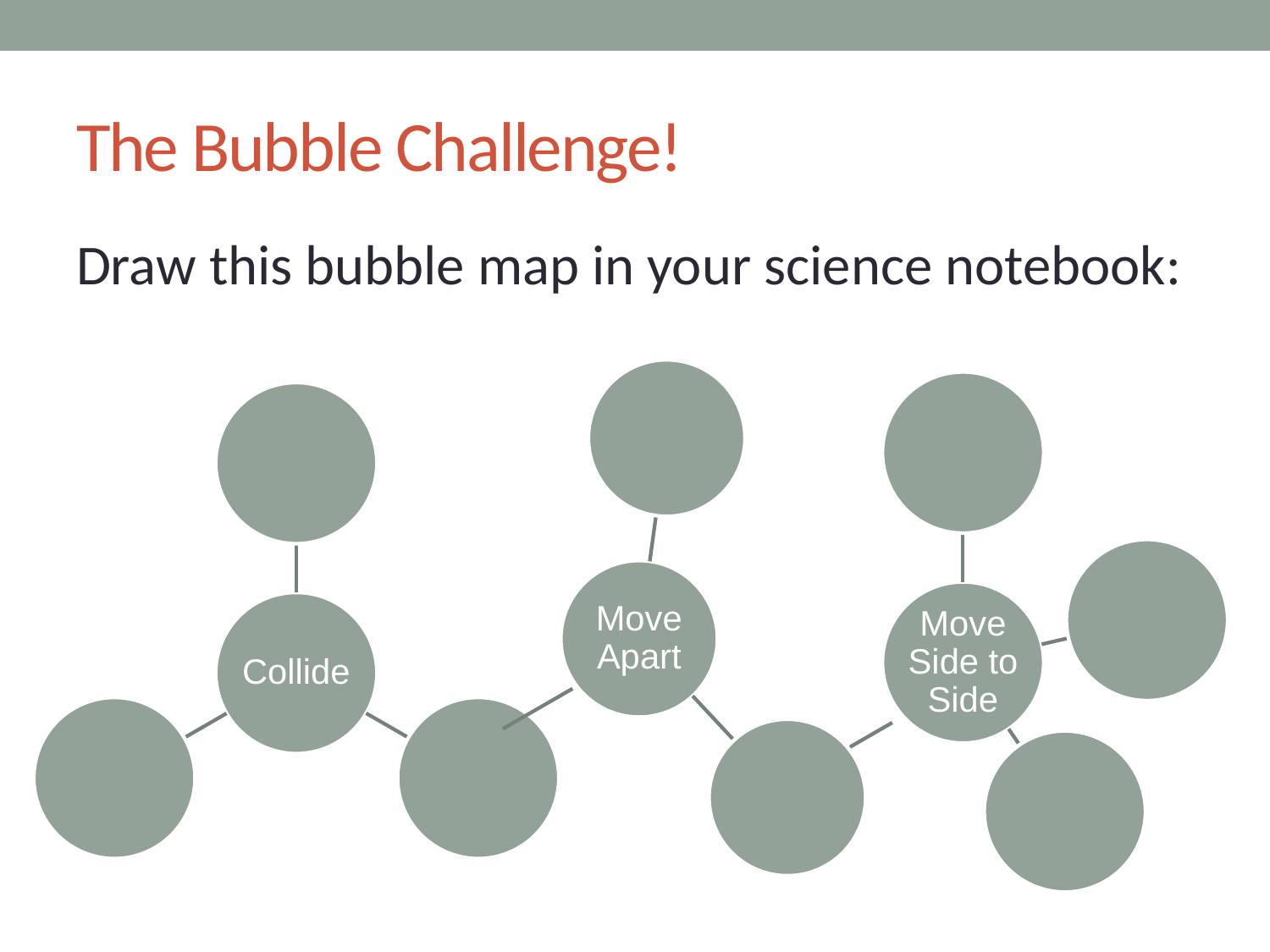

# The Bubble Challenge!
Draw this bubble map in your science notebook:

Move Side to Side

Collide

Move Apart